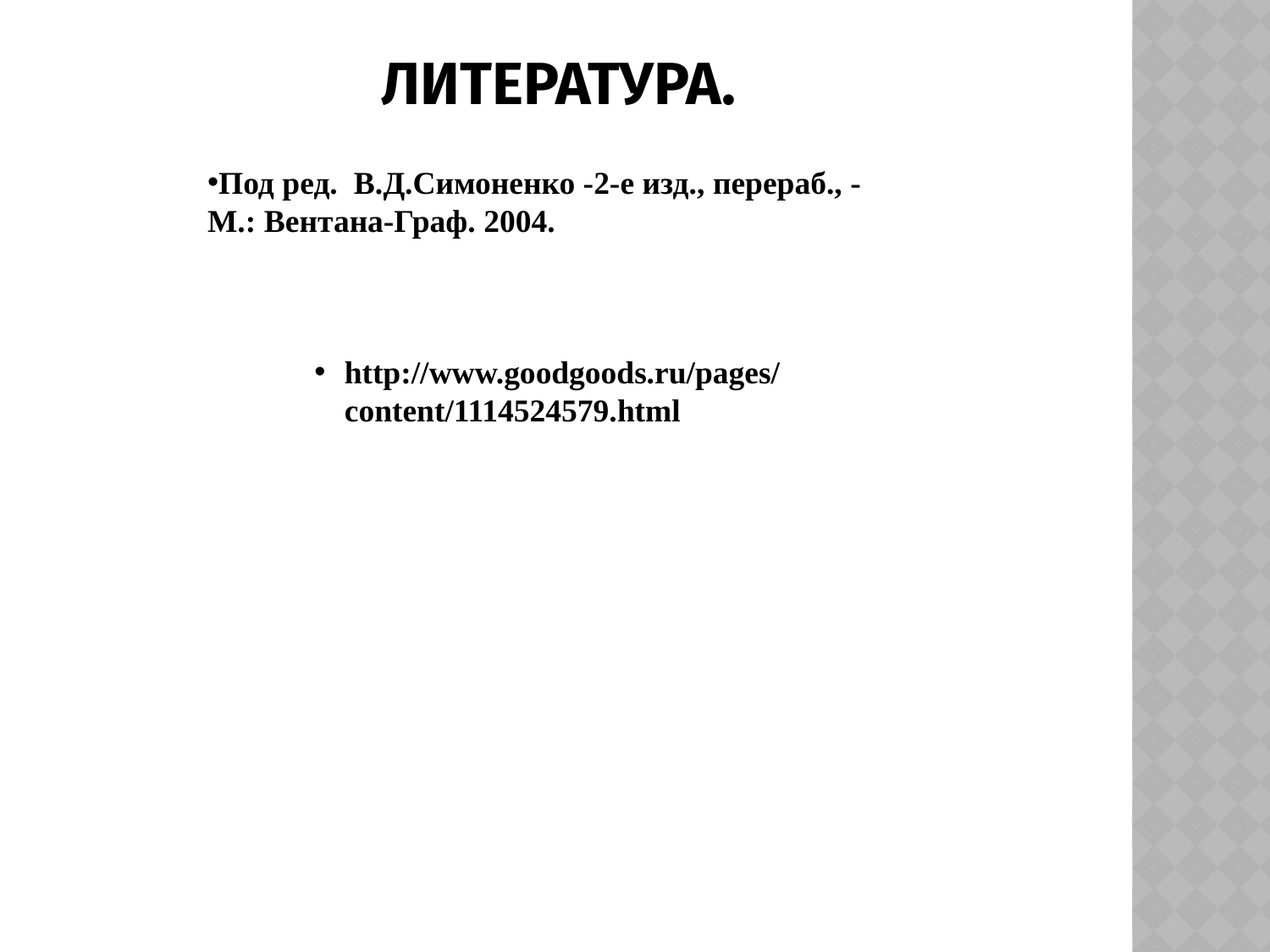

# Литература.
Под ред.  В.Д.Симоненко -2-е изд., перераб., -
М.: Вентана-Граф. 2004.
http://www.goodgoods.ru/pages/content/1114524579.html